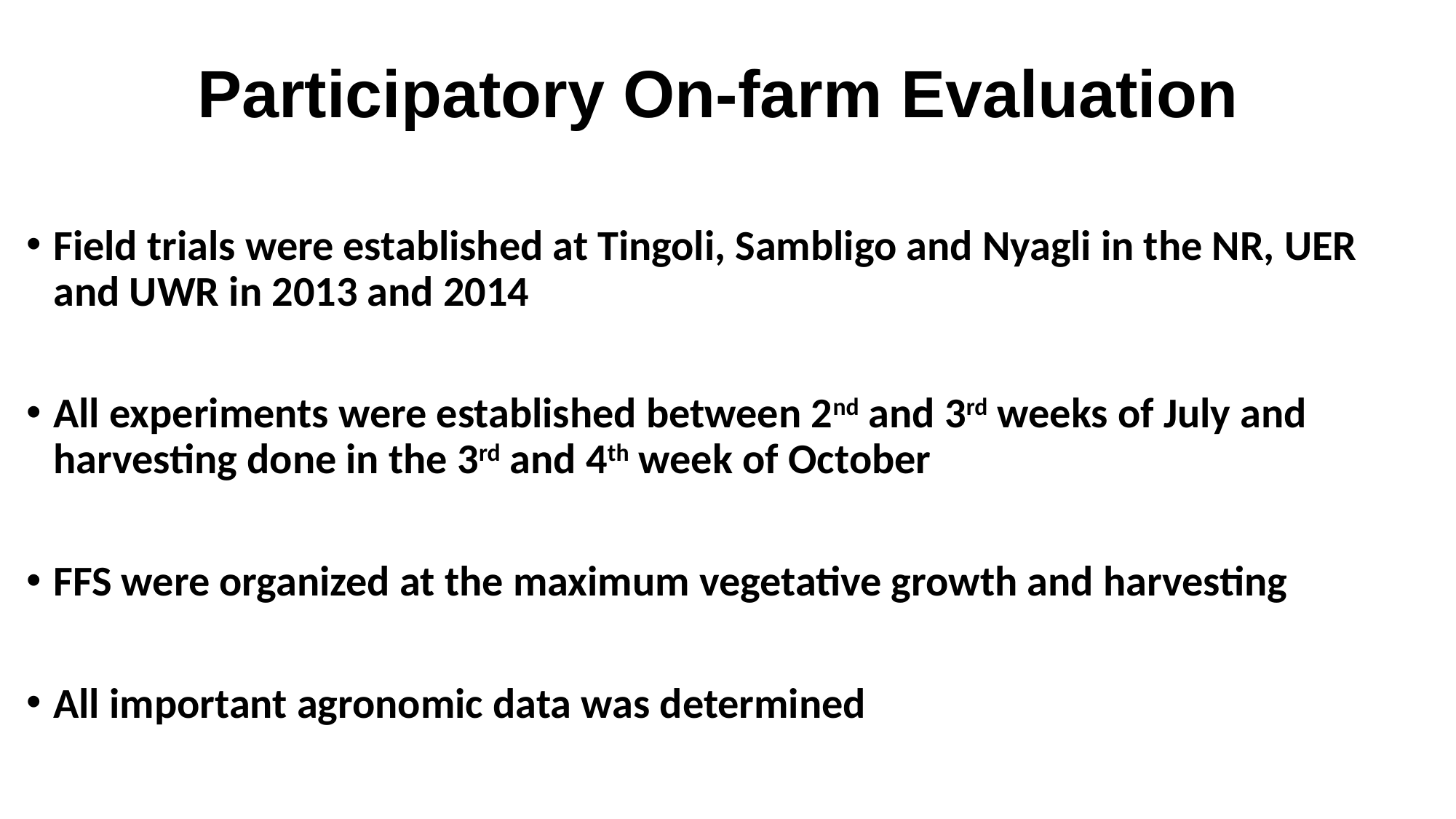

# Participatory On-farm Evaluation
Field trials were established at Tingoli, Sambligo and Nyagli in the NR, UER and UWR in 2013 and 2014

All experiments were established between 2nd and 3rd weeks of July and harvesting done in the 3rd and 4th week of October

FFS were organized at the maximum vegetative growth and harvesting

All important agronomic data was determined